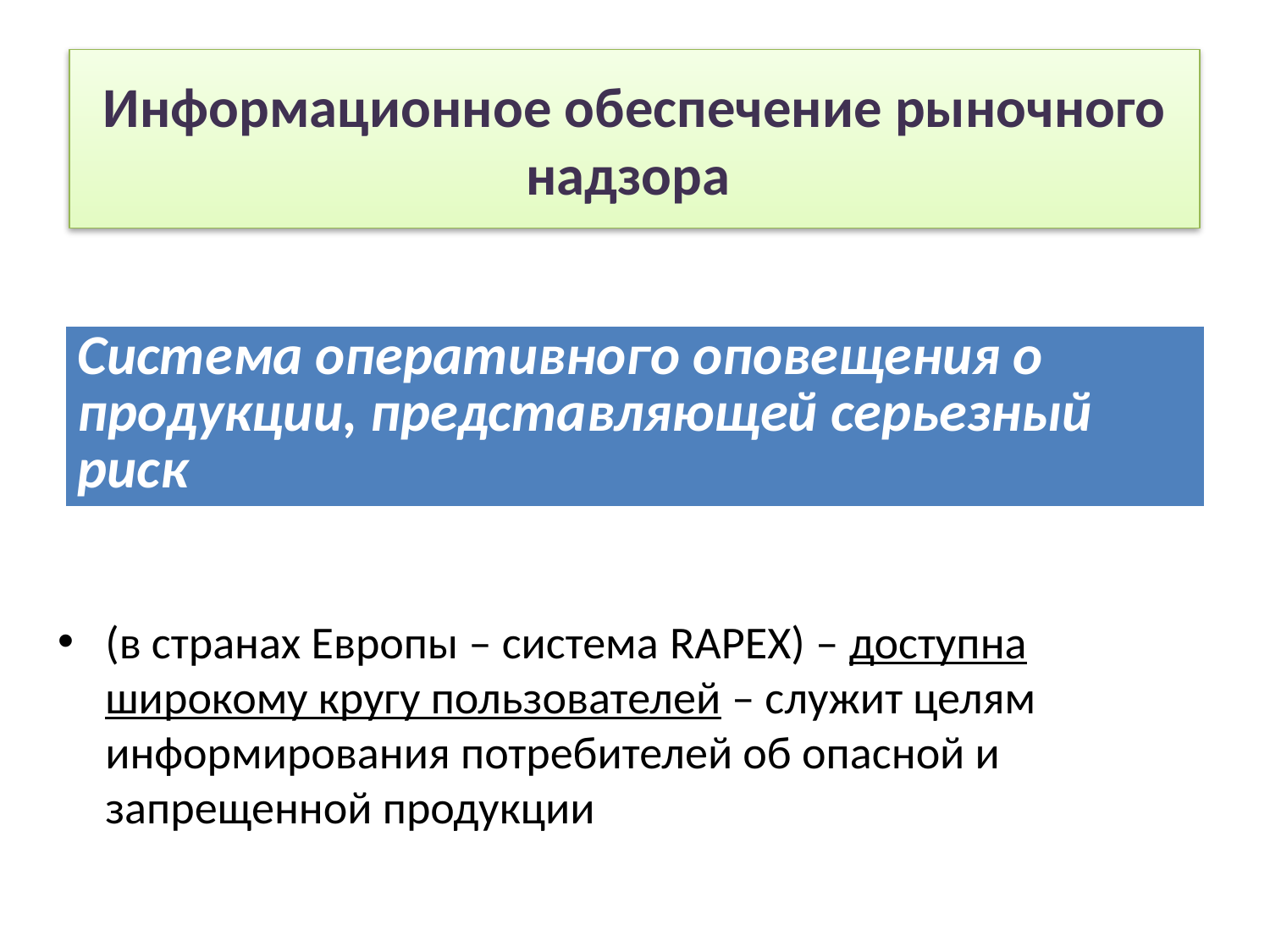

# Информационное обеспечение рыночного надзора

(в странах Европы – система RAPEX) – доступна широкому кругу пользователей – служит целям информирования потребителей об опасной и запрещенной продукции
| Система оперативного оповещения о продукции, представляющей серьезный риск |
| --- |